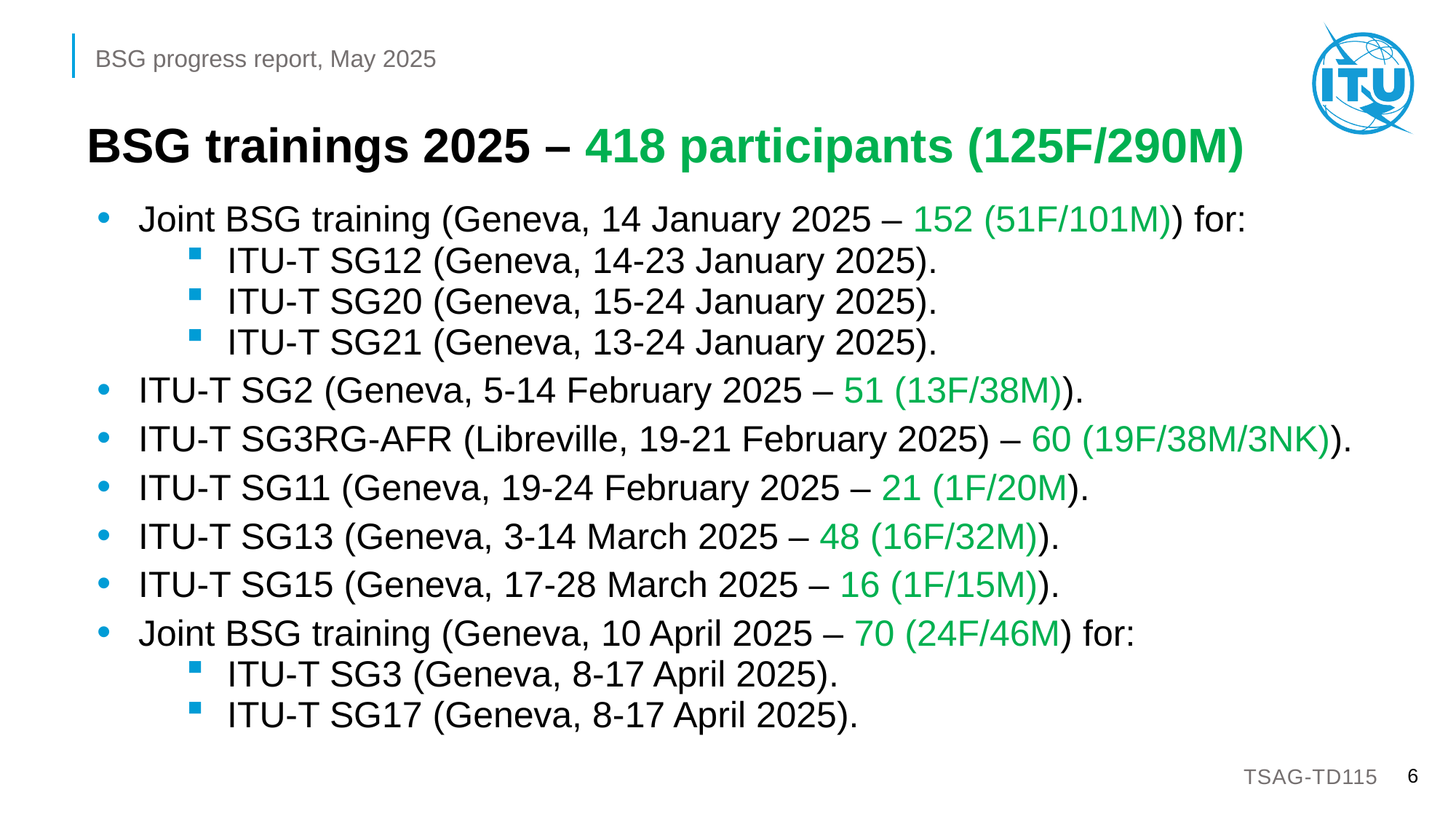

# BSG trainings 2025 – 418 participants (125F/290M)
Joint BSG training (Geneva, 14 January 2025 – 152 (51F/101M)) for:
ITU-T SG12 (Geneva, 14-23 January 2025).
ITU-T SG20 (Geneva, 15-24 January 2025).
ITU-T SG21 (Geneva, 13-24 January 2025).
ITU-T SG2 (Geneva, 5-14 February 2025 – 51 (13F/38M)).
ITU-T SG3RG-AFR (Libreville, 19-21 February 2025) – 60 (19F/38M/3NK)).
ITU-T SG11 (Geneva, 19-24 February 2025 – 21 (1F/20M).
ITU-T SG13 (Geneva, 3-14 March 2025 – 48 (16F/32M)).
ITU-T SG15 (Geneva, 17-28 March 2025 – 16 (1F/15M)).
Joint BSG training (Geneva, 10 April 2025 – 70 (24F/46M) for:
ITU-T SG3 (Geneva, 8-17 April 2025).
ITU-T SG17 (Geneva, 8-17 April 2025).